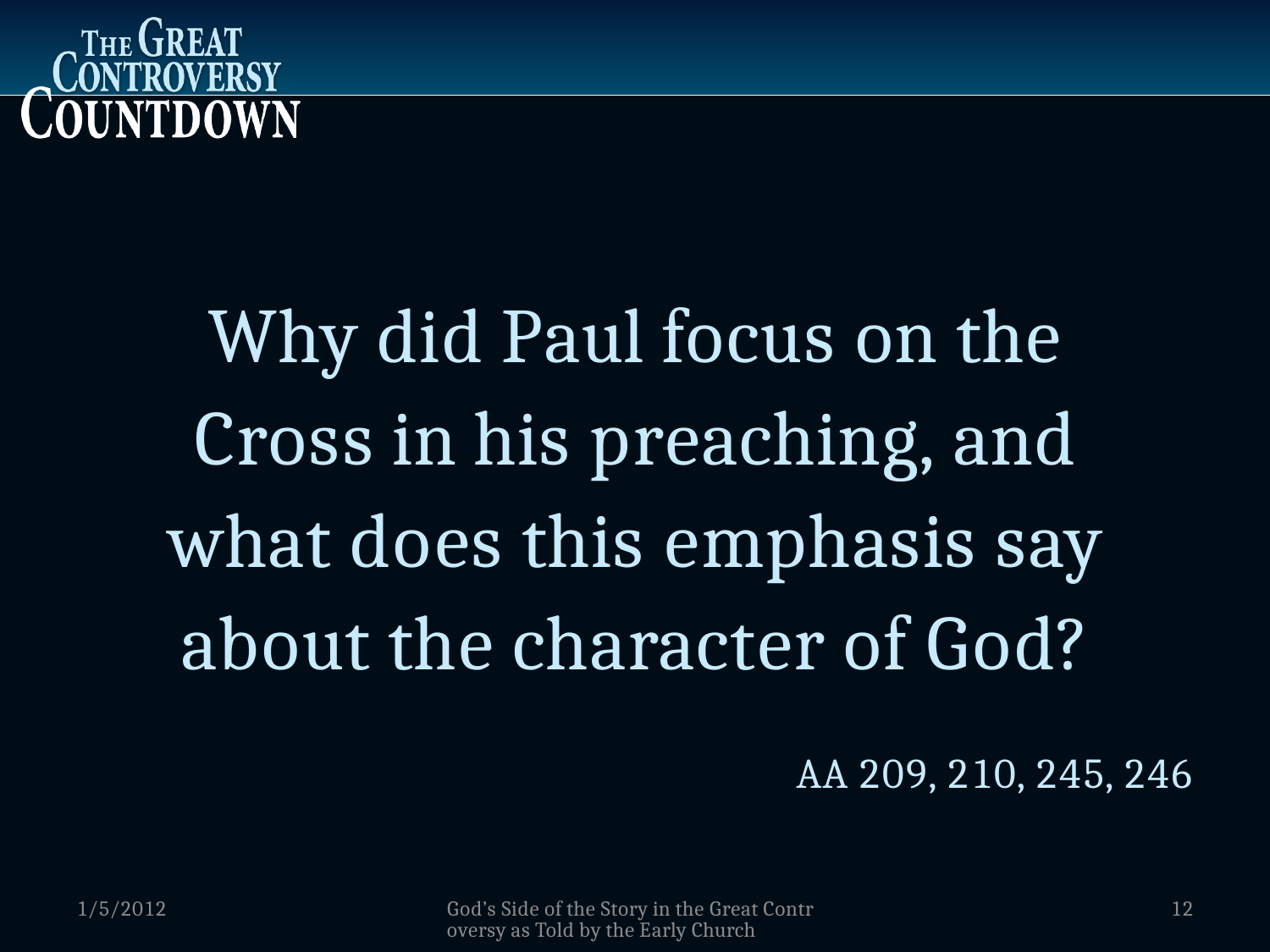

Why did Paul focus on the
Cross in his preaching, and
what does this emphasis say about the character of God?

AA 209, 210, 245, 246
1/5/2012
God’s Side of the Story in the Great Controversy as Told by the Early Church
12